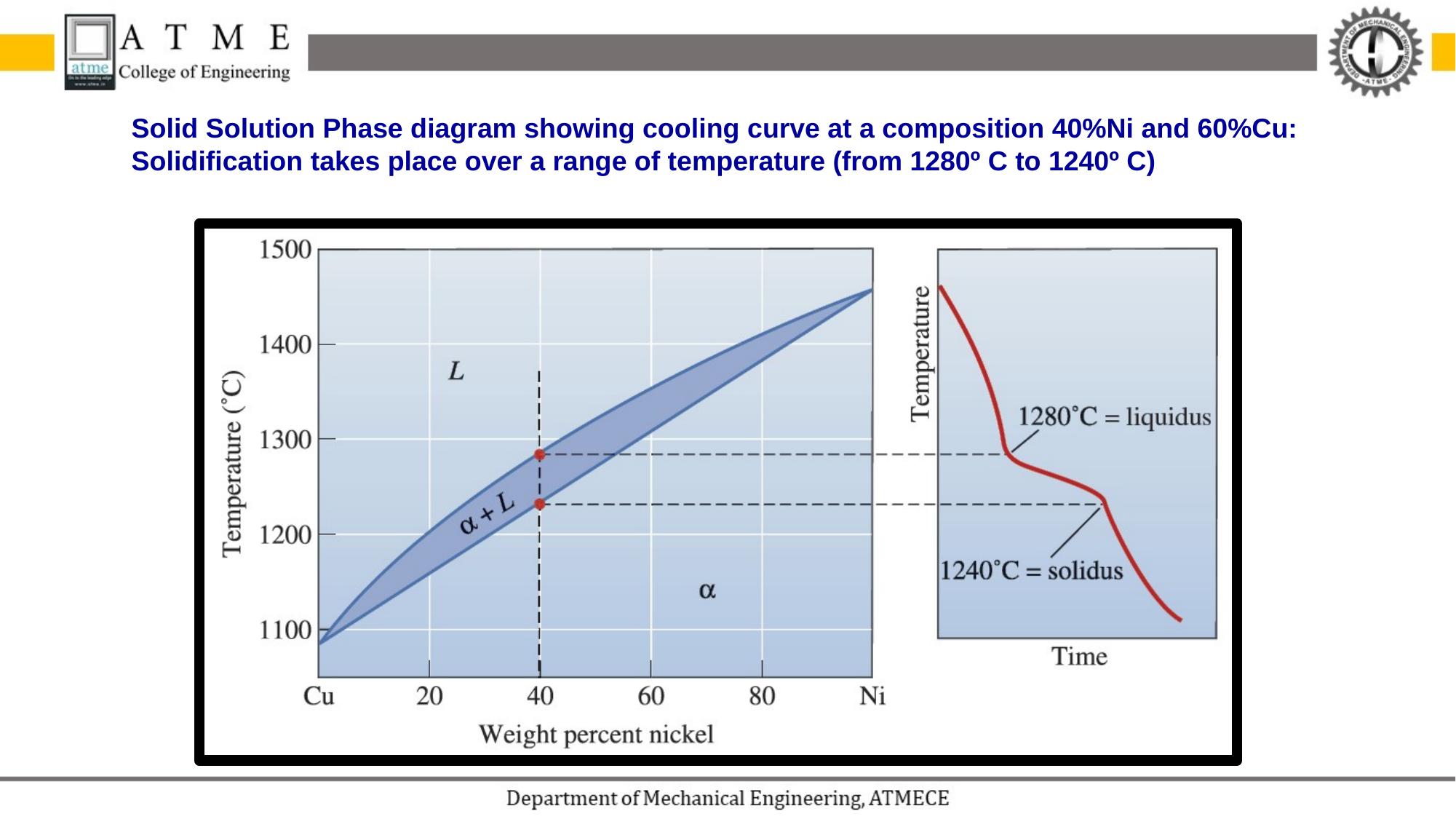

Solid Solution Phase diagram showing cooling curve at a composition 40%Ni and 60%Cu:
Solidification takes place over a range of temperature (from 1280º C to 1240º C)